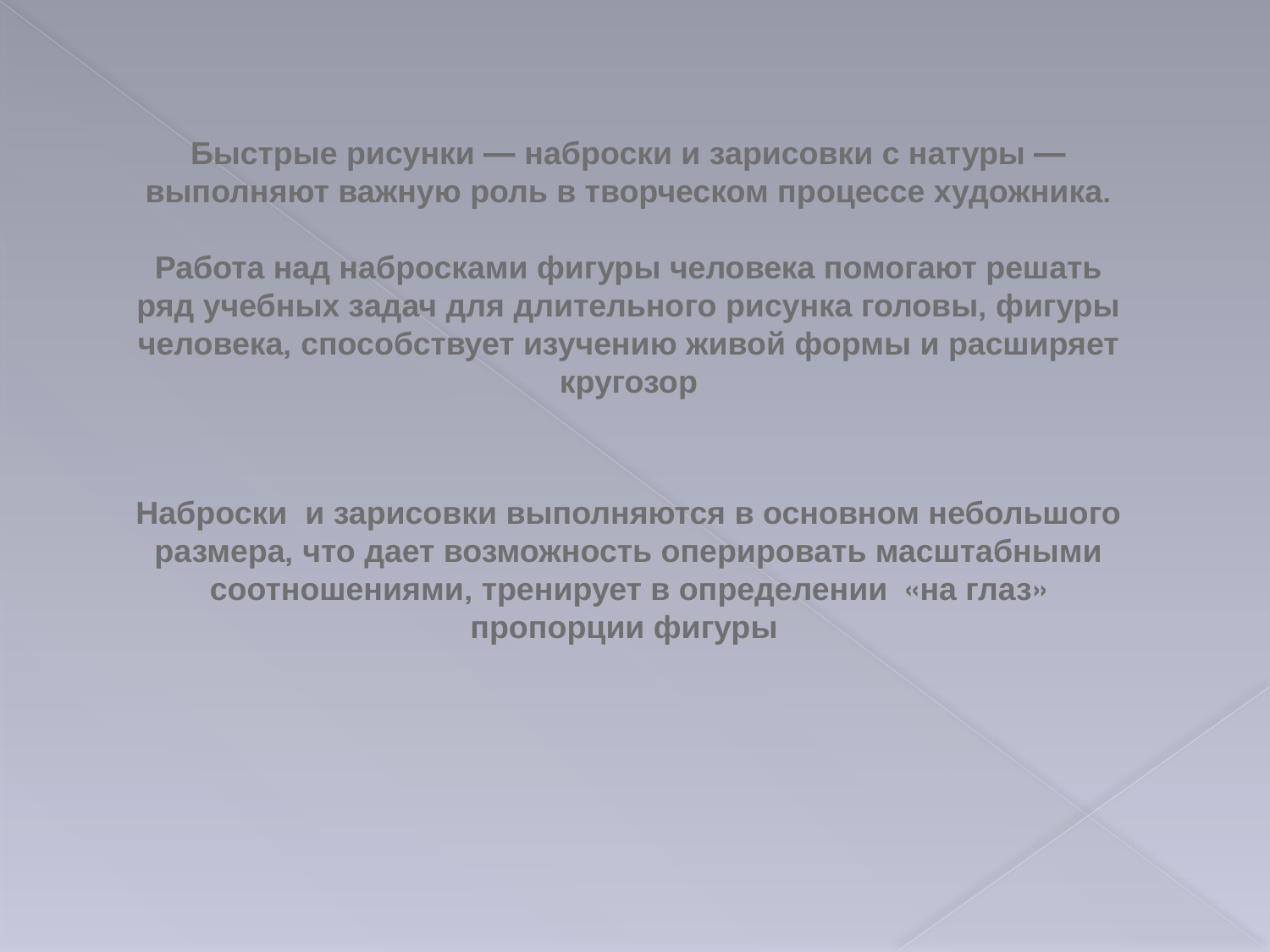

Быстрые рисунки — наброски и зарисовки с натуры — выполняют важную роль в творческом процессе художника.

Работа над набросками фигуры человека помогают решать ряд учебных задач для длительного рисунка головы, фигуры человека, способствует изучению живой формы и расширяет кругозор
Наброски  и зарисовки выполняются в основном небольшого размера, что дает возможность оперировать масштабными соотношениями, тренирует в определении  «на глаз» пропорции фигуры